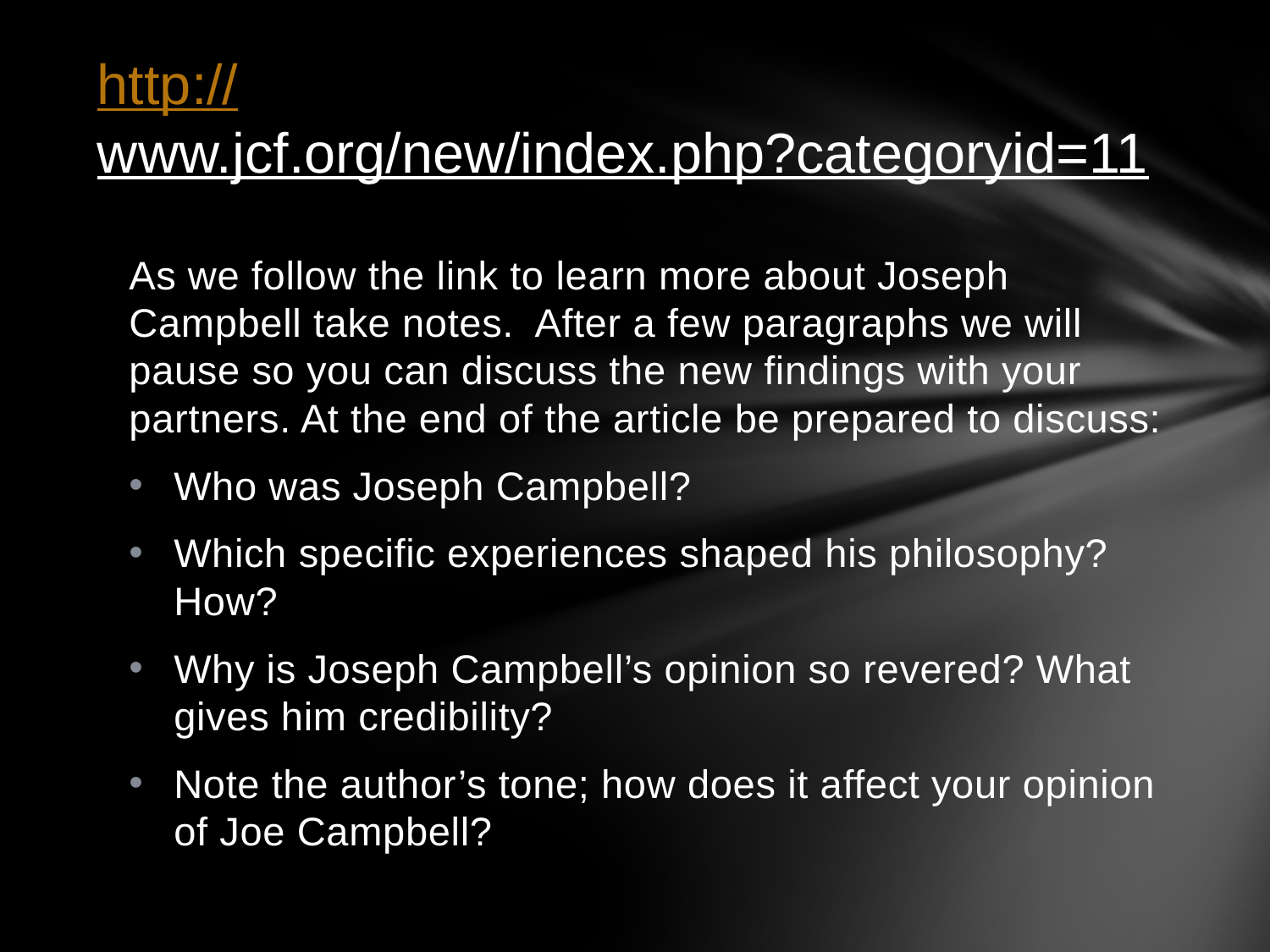

# http://www.jcf.org/new/index.php?categoryid=11
As we follow the link to learn more about Joseph Campbell take notes.  After a few paragraphs we will pause so you can discuss the new findings with your partners. At the end of the article be prepared to discuss:
Who was Joseph Campbell?
Which specific experiences shaped his philosophy? How?
Why is Joseph Campbell’s opinion so revered? What gives him credibility?
Note the author’s tone; how does it affect your opinion of Joe Campbell?